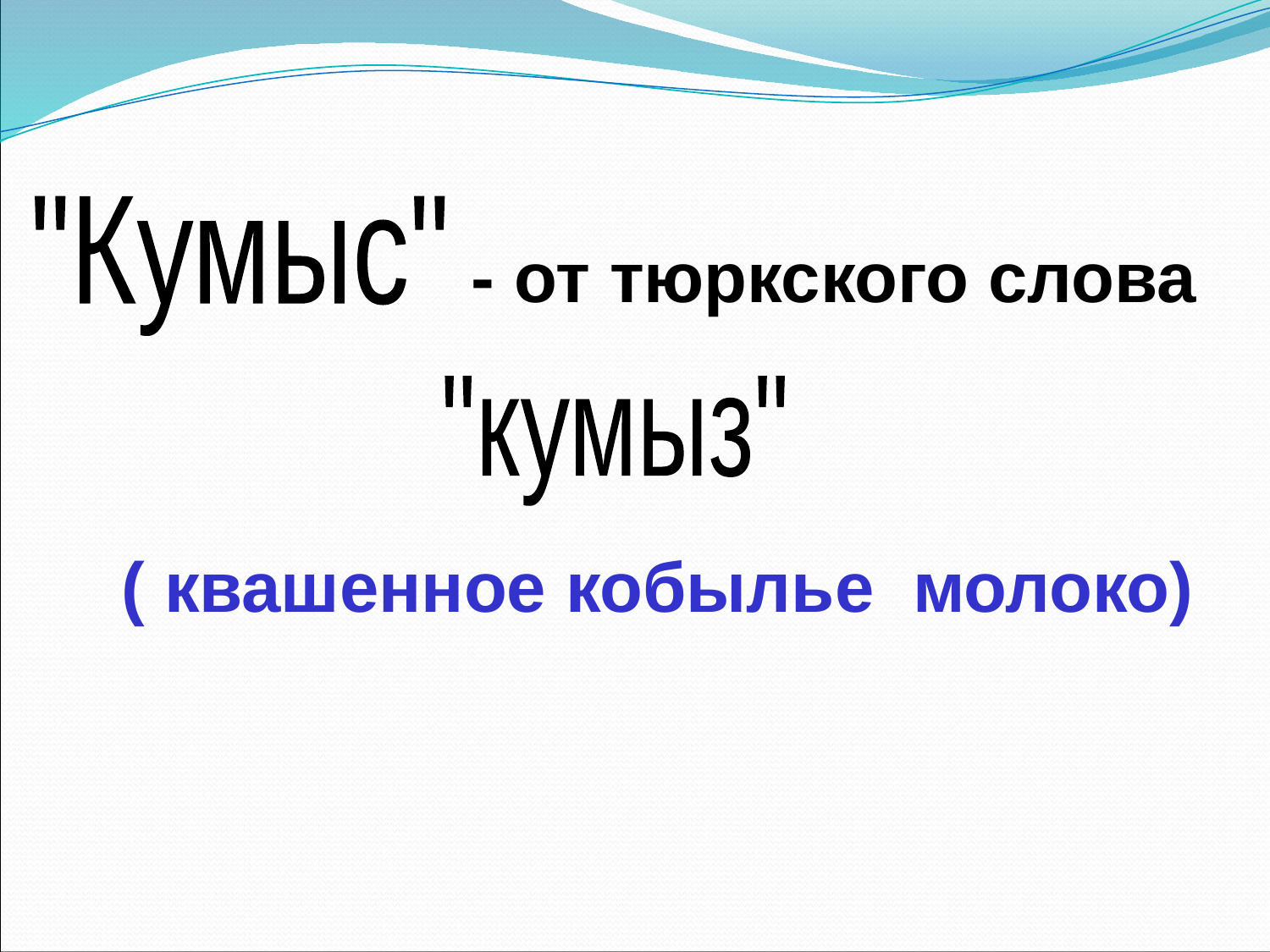

"Кумыс"
- от тюркского слова
"кумыз"
( квашенное кобылье  молоко)